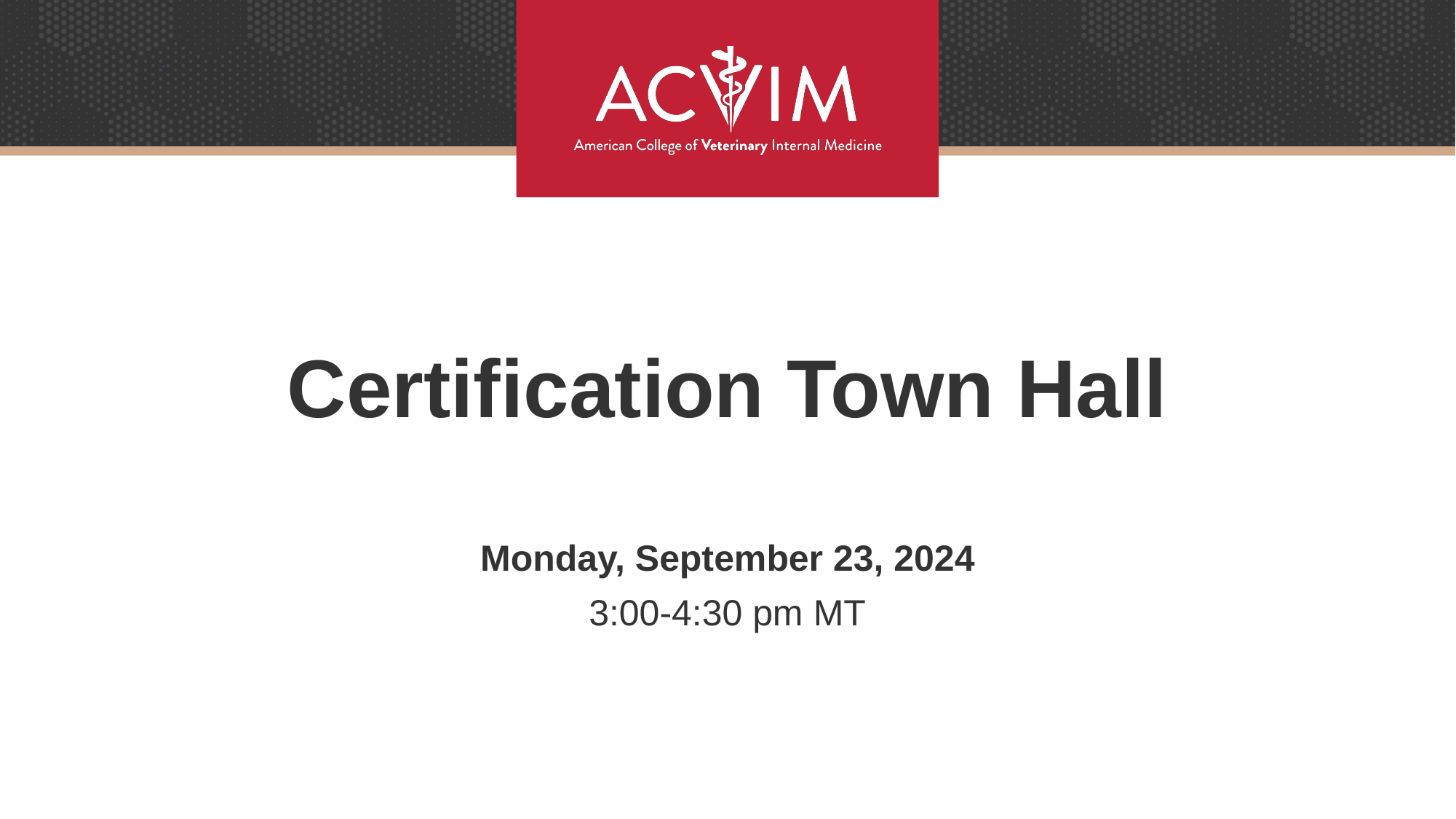

# Certification Town Hall
Monday, September 23, 2024
3:00-4:30 pm MT